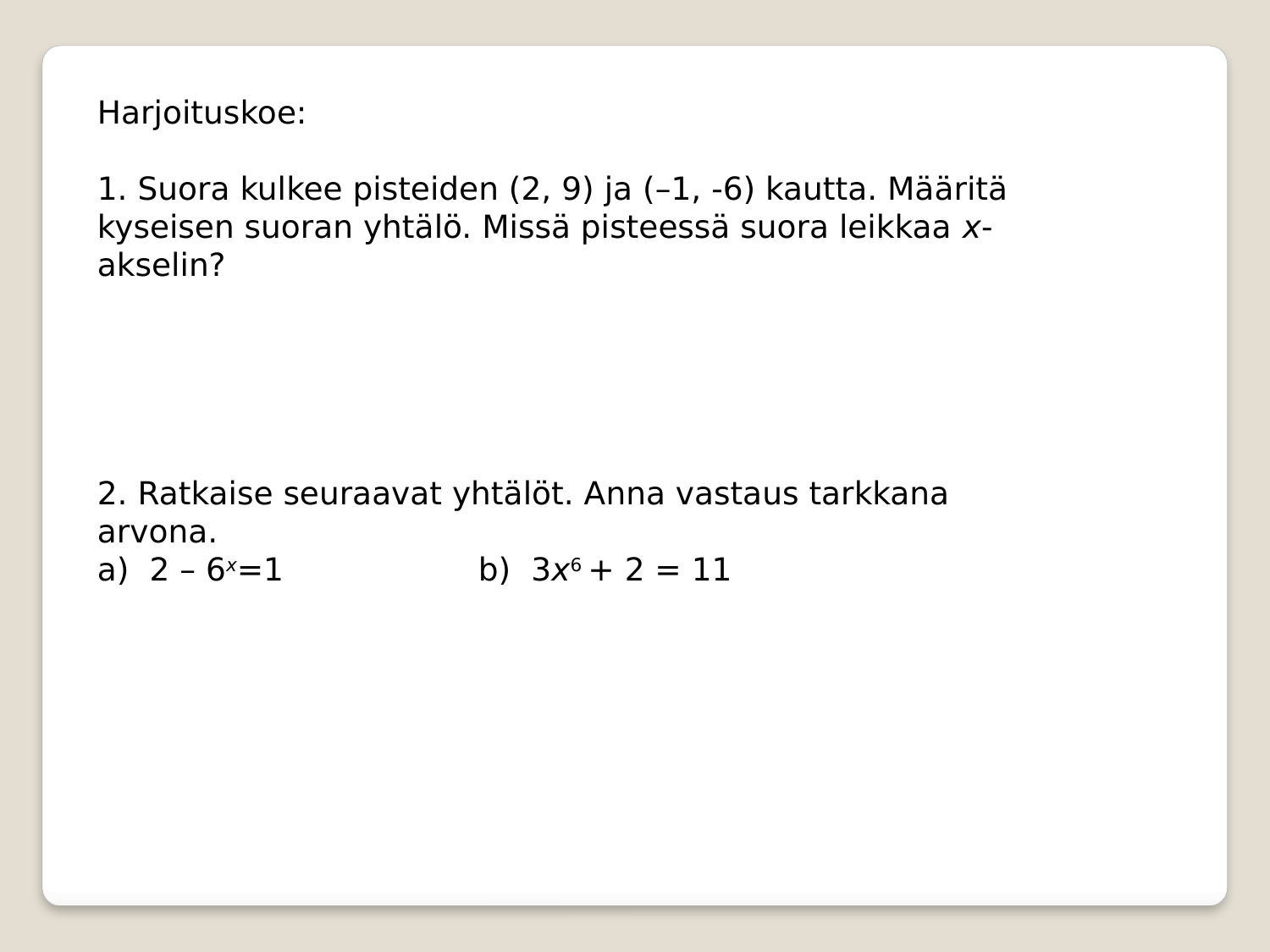

Harjoituskoe:

1. Suora kulkee pisteiden (2, 9) ja (–1, ‑6) kautta. Määritä kyseisen suoran yhtälö. Missä pisteessä suora leikkaa x-akselin?

2. Ratkaise seuraavat yhtälöt. Anna vastaus tarkkana arvona.
a)  2 – 6x=1		b)  3x6 + 2 = 11